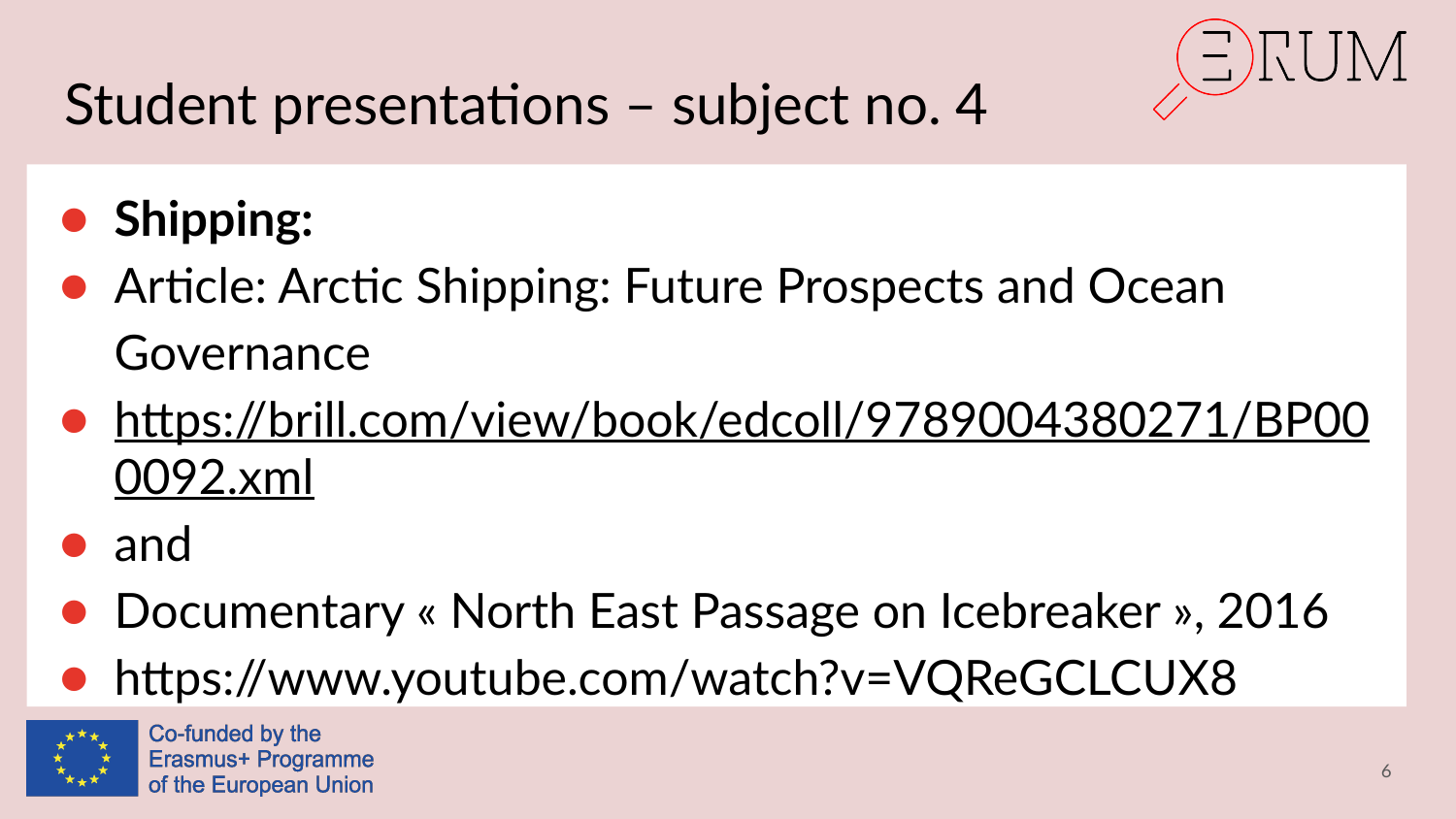

# Student presentations – subject no. 4
Shipping:
Article: Arctic Shipping: Future Prospects and Ocean Governance
https://brill.com/view/book/edcoll/9789004380271/BP000092.xml
and
Documentary « North East Passage on Icebreaker », 2016
https://www.youtube.com/watch?v=VQReGCLCUX8
6